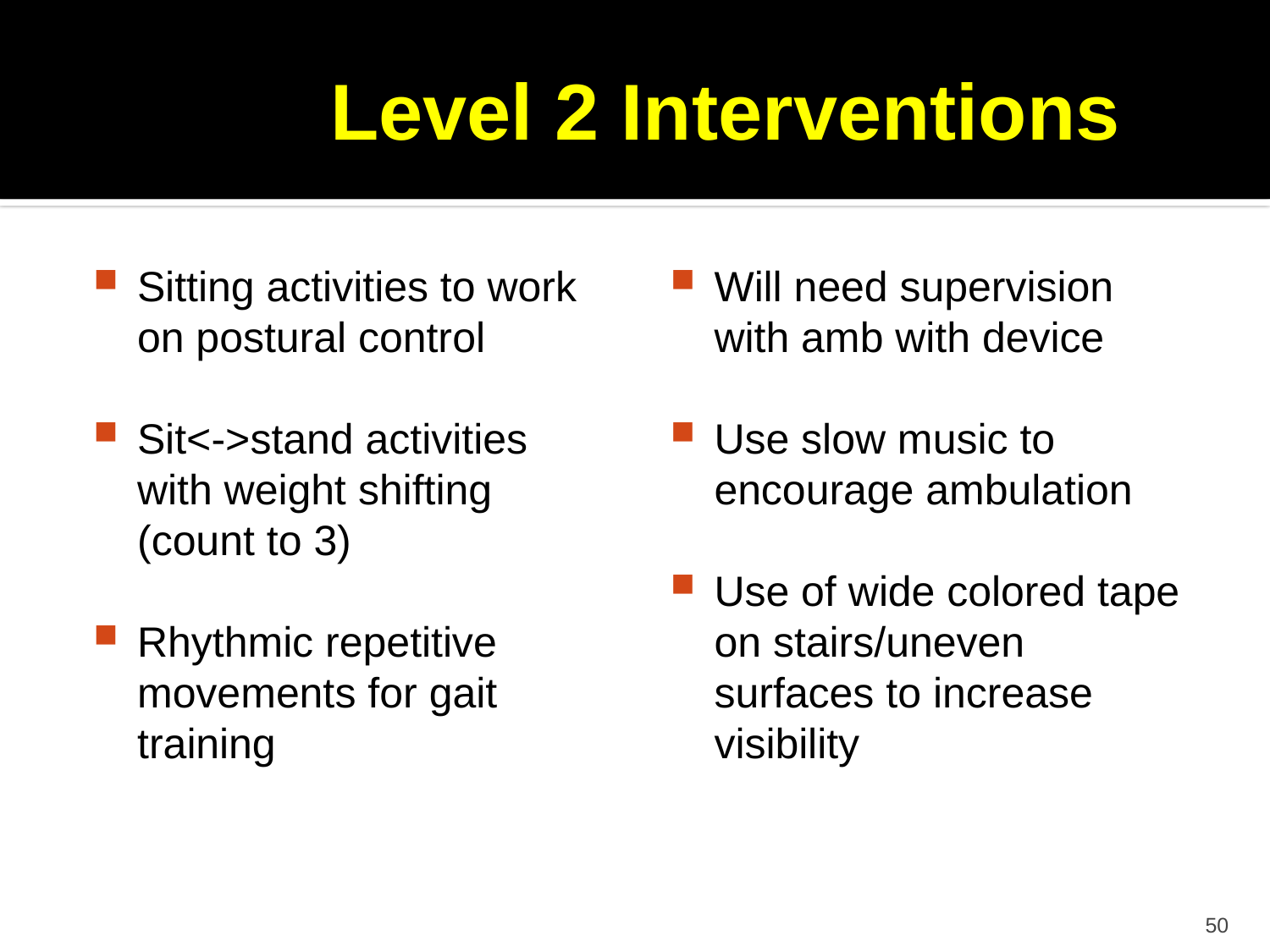

# Level 2 Interventions
Sitting activities to work on postural control

Sit<->stand activities with weight shifting (count to 3)

Rhythmic repetitive movements for gait training
Will need supervision with amb with device

Use slow music to encourage ambulation

Use of wide colored tape on stairs/uneven surfaces to increase visibility

50